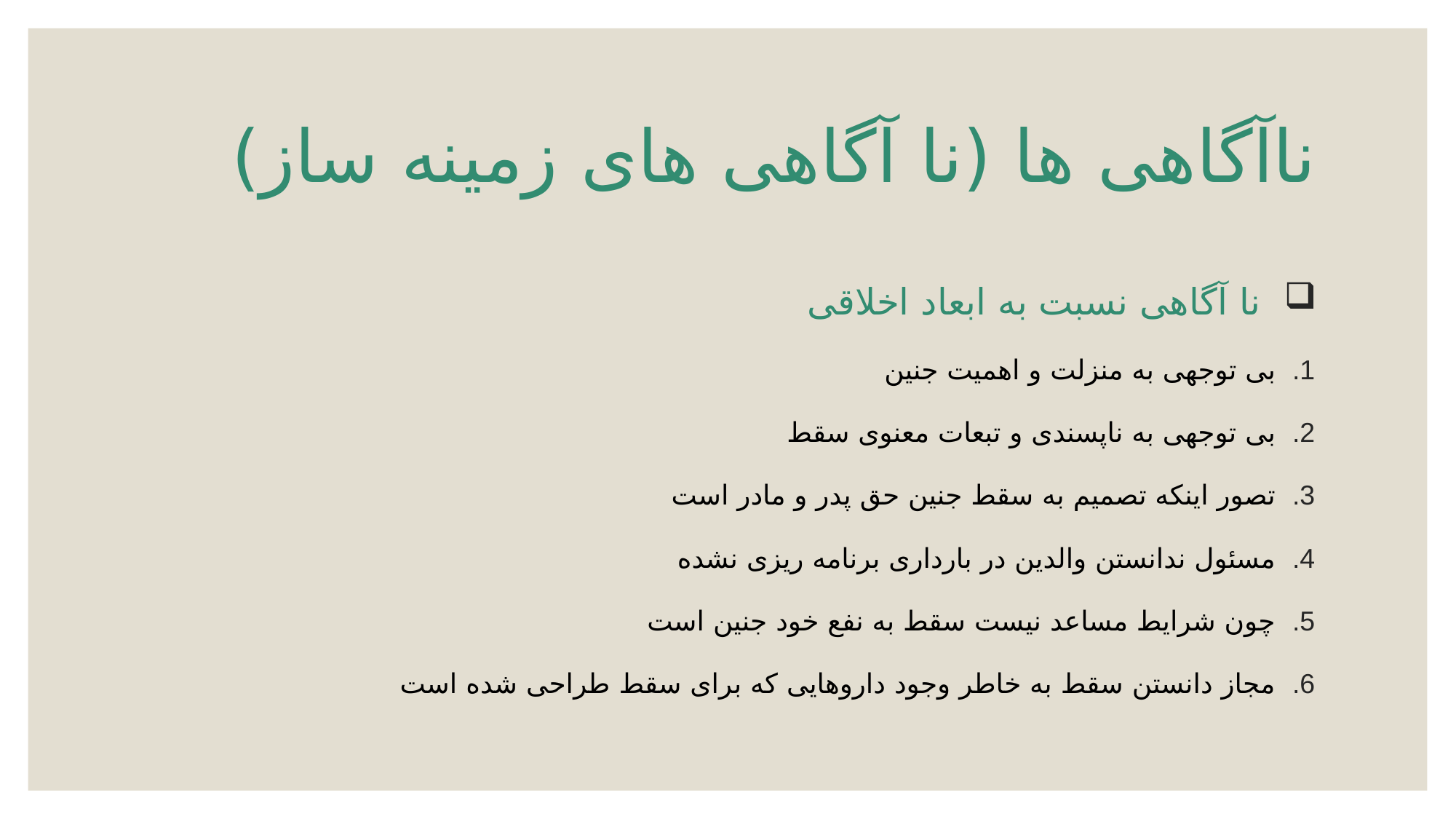

# ناآگاهی ها (نا آگاهی های زمینه ساز)
  نا آگاهی نسبت به ابعاد اخلاقی
بی توجهی به منزلت و اهمیت جنین
بی توجهی به ناپسندی و تبعات معنوی سقط
تصور اینکه تصمیم به سقط جنین حق پدر و مادر است
مسئول ندانستن والدین در بارداری برنامه ریزی نشده
چون شرایط مساعد نیست سقط به نفع خود جنین است
مجاز دانستن سقط به خاطر وجود داروهایی که برای سقط طراحی شده است